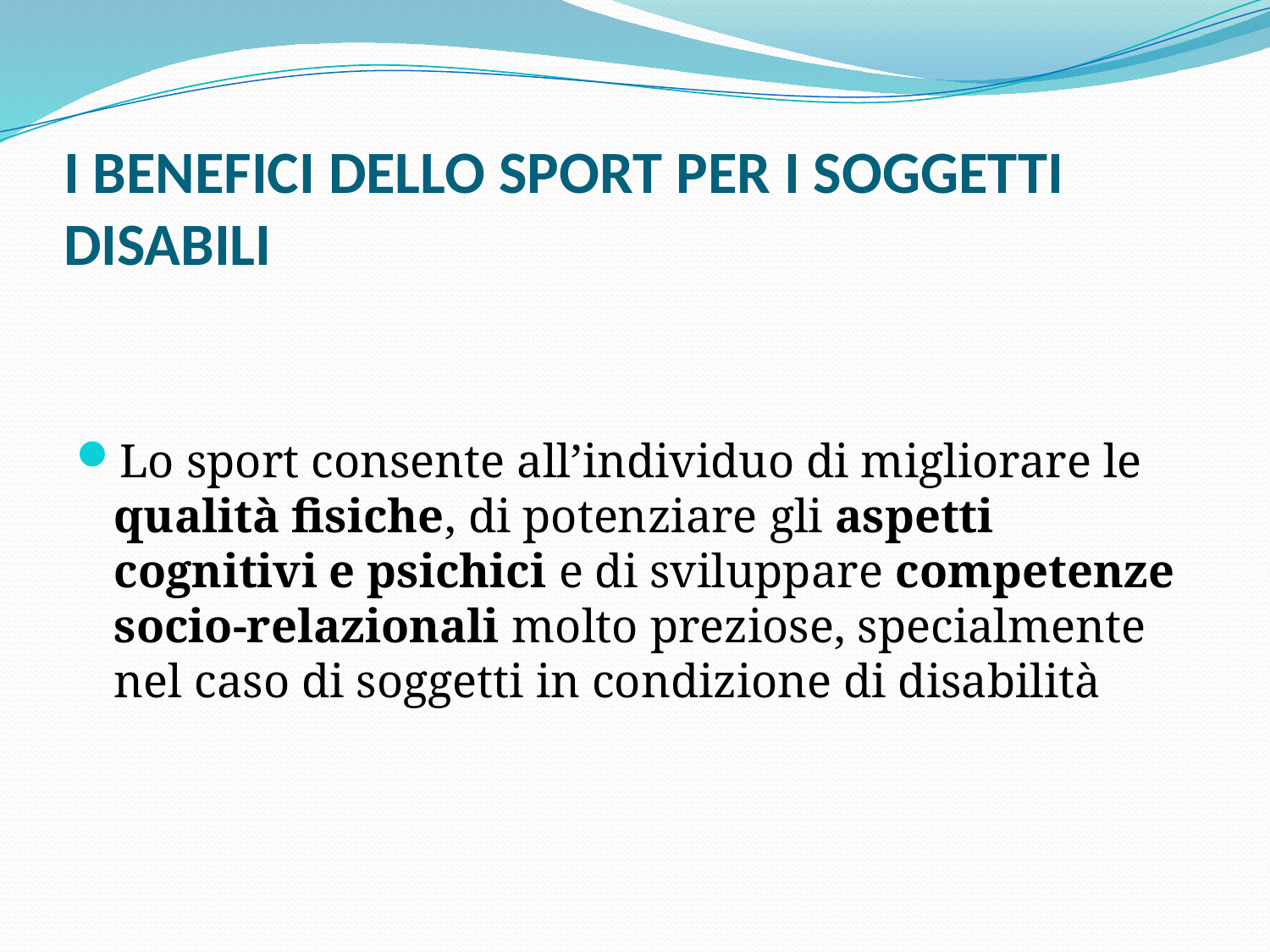

# I BENEFICI DELLO SPORT PER I SOGGETTI DISABILI

Lo sport consente all’individuo di migliorare le qualità fisiche, di potenziare gli aspetti cognitivi e psichici e di sviluppare competenze socio-relazionali molto preziose, specialmente nel caso di soggetti in condizione di disabilità